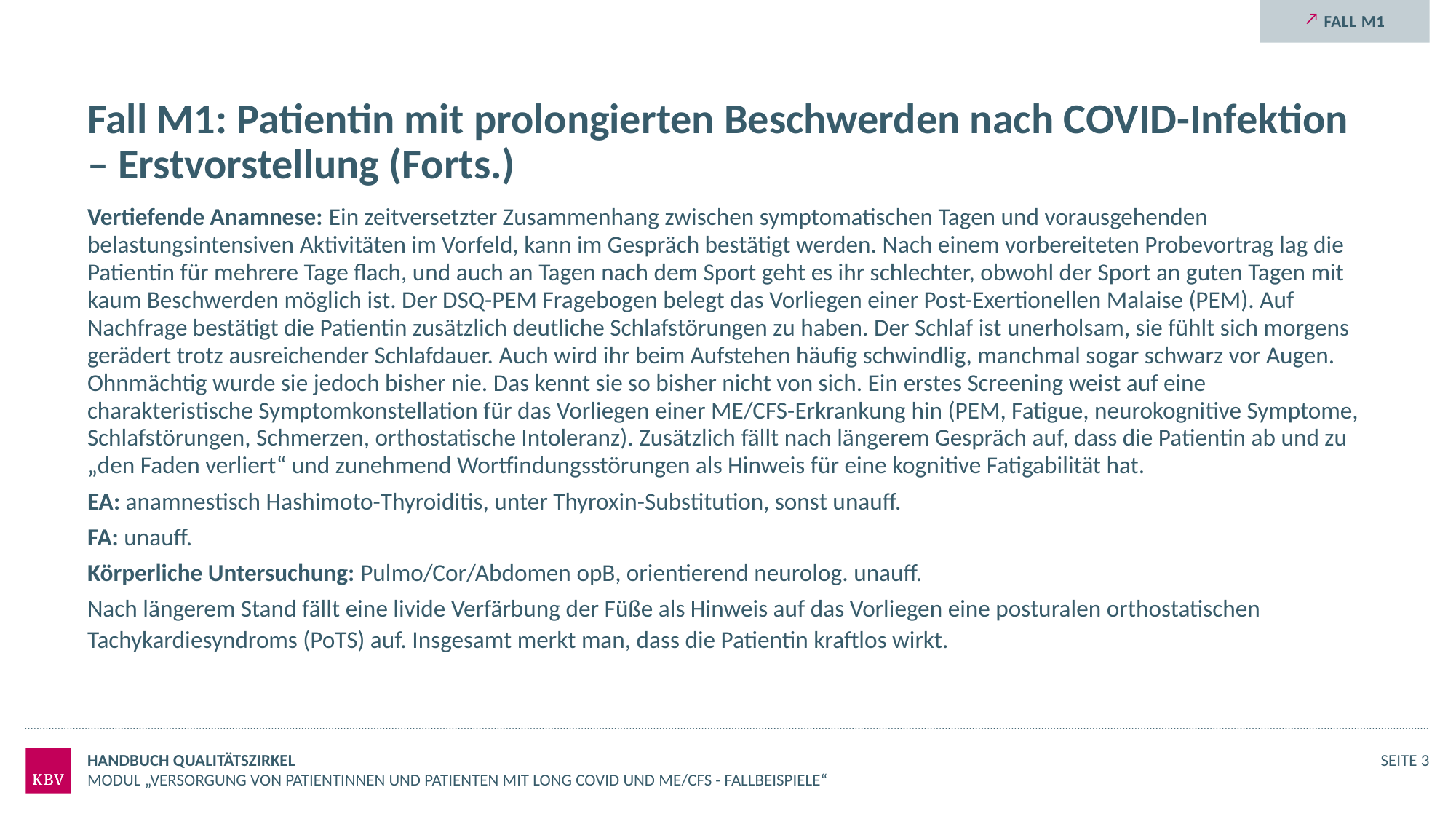

Fall M1
# Fall M1: Patientin mit prolongierten Beschwerden nach COVID-Infektion – Erstvorstellung (Forts.)
Vertiefende Anamnese: Ein zeitversetzter Zusammenhang zwischen symptomatischen Tagen und vorausgehenden belastungsintensiven Aktivitäten im Vorfeld, kann im Gespräch bestätigt werden. Nach einem vorbereiteten Probevortrag lag die Patientin für mehrere Tage flach, und auch an Tagen nach dem Sport geht es ihr schlechter, obwohl der Sport an guten Tagen mit kaum Beschwerden möglich ist. Der DSQ-PEM Fragebogen belegt das Vorliegen einer Post-Exertionellen Malaise (PEM). Auf Nachfrage bestätigt die Patientin zusätzlich deutliche Schlafstörungen zu haben. Der Schlaf ist unerholsam, sie fühlt sich morgens gerädert trotz ausreichender Schlafdauer. Auch wird ihr beim Aufstehen häufig schwindlig, manchmal sogar schwarz vor Augen. Ohnmächtig wurde sie jedoch bisher nie. Das kennt sie so bisher nicht von sich. Ein erstes Screening weist auf eine charakteristische Symptomkonstellation für das Vorliegen einer ME/CFS-Erkrankung hin (PEM, Fatigue, neurokognitive Symptome, Schlafstörungen, Schmerzen, orthostatische Intoleranz). Zusätzlich fällt nach längerem Gespräch auf, dass die Patientin ab und zu „den Faden verliert“ und zunehmend Wortfindungsstörungen als Hinweis für eine kognitive Fatigabilität hat.
EA: anamnestisch Hashimoto-Thyroiditis, unter Thyroxin-Substitution, sonst unauff.
FA: unauff.
Körperliche Untersuchung: Pulmo/Cor/Abdomen opB, orientierend neurolog. unauff.
Nach längerem Stand fällt eine livide Verfärbung der Füße als Hinweis auf das Vorliegen eine posturalen orthostatischen Tachykardiesyndroms (PoTS) auf. Insgesamt merkt man, dass die Patientin kraftlos wirkt.

Handbuch Qualitätszirkel
Seite 3
Modul „Versorgung von Patientinnen und Patienten mit Long COVID und ME/CFS - Fallbeispiele“